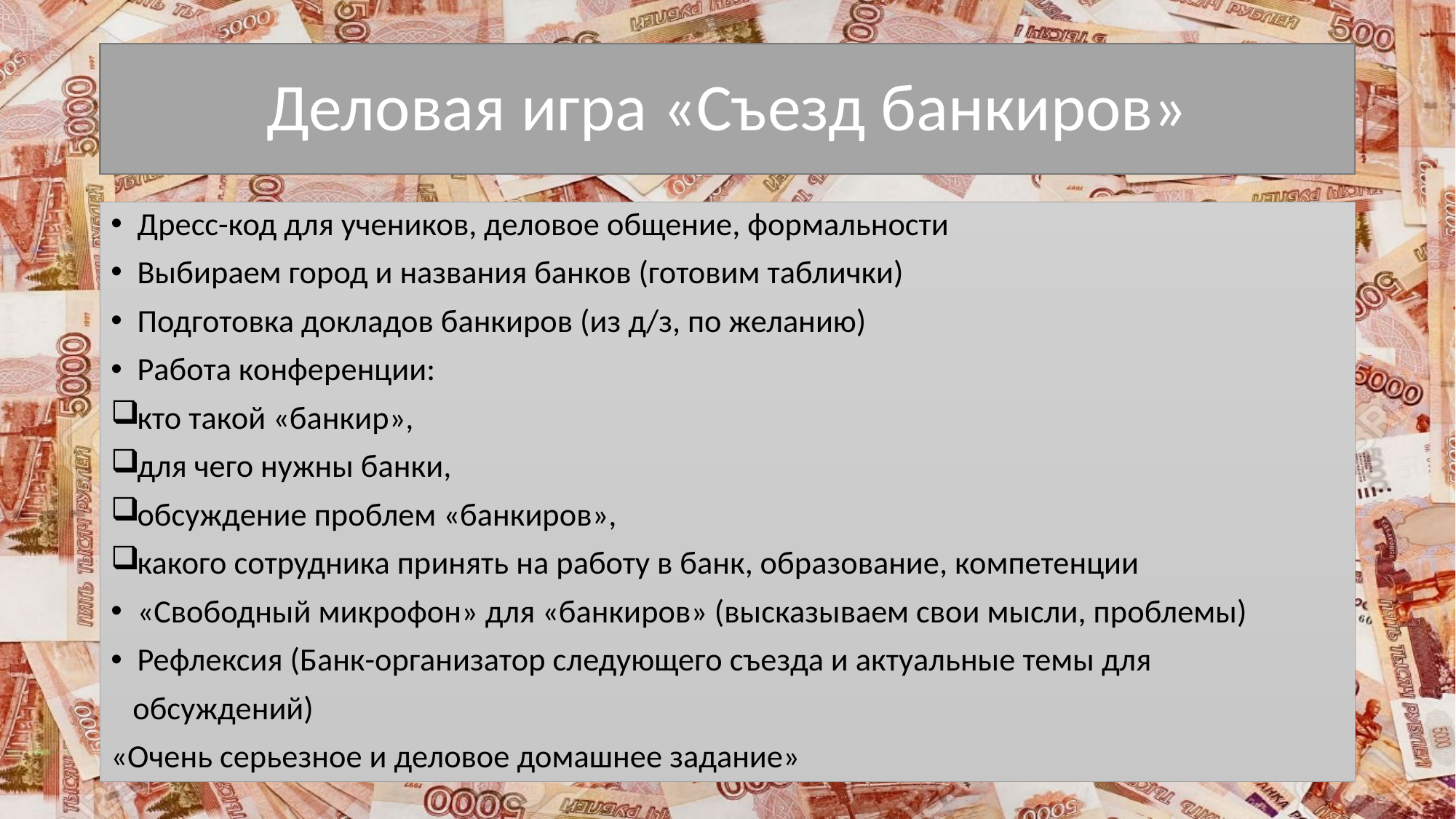

# Деловая игра «Съезд банкиров»
Дресс-код для учеников, деловое общение, формальности
Выбираем город и названия банков (готовим таблички)
Подготовка докладов банкиров (из д/з, по желанию)
Работа конференции:
кто такой «банкир»,
для чего нужны банки,
обсуждение проблем «банкиров»,
какого сотрудника принять на работу в банк, образование, компетенции
«Свободный микрофон» для «банкиров» (высказываем свои мысли, проблемы)
Рефлексия (Банк-организатор следующего съезда и актуальные темы для
   обсуждений)
«Очень серьезное и деловое домашнее задание»